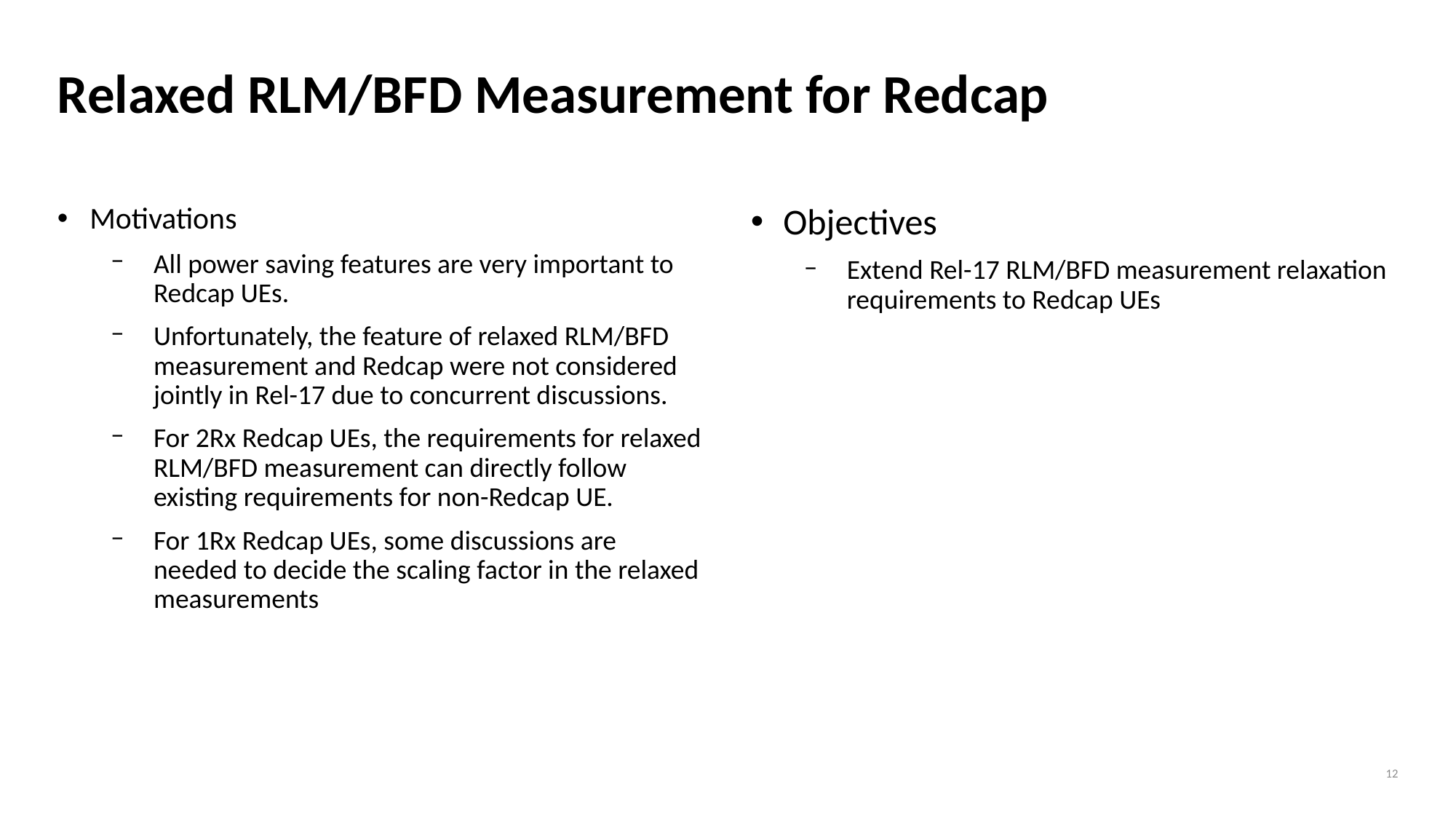

# Relaxed RLM/BFD Measurement for Redcap
Objectives
Extend Rel-17 RLM/BFD measurement relaxation requirements to Redcap UEs

Motivations
All power saving features are very important to Redcap UEs.
Unfortunately, the feature of relaxed RLM/BFD measurement and Redcap were not considered jointly in Rel-17 due to concurrent discussions.
For 2Rx Redcap UEs, the requirements for relaxed RLM/BFD measurement can directly follow existing requirements for non-Redcap UE.
For 1Rx Redcap UEs, some discussions are needed to decide the scaling factor in the relaxed measurements

12